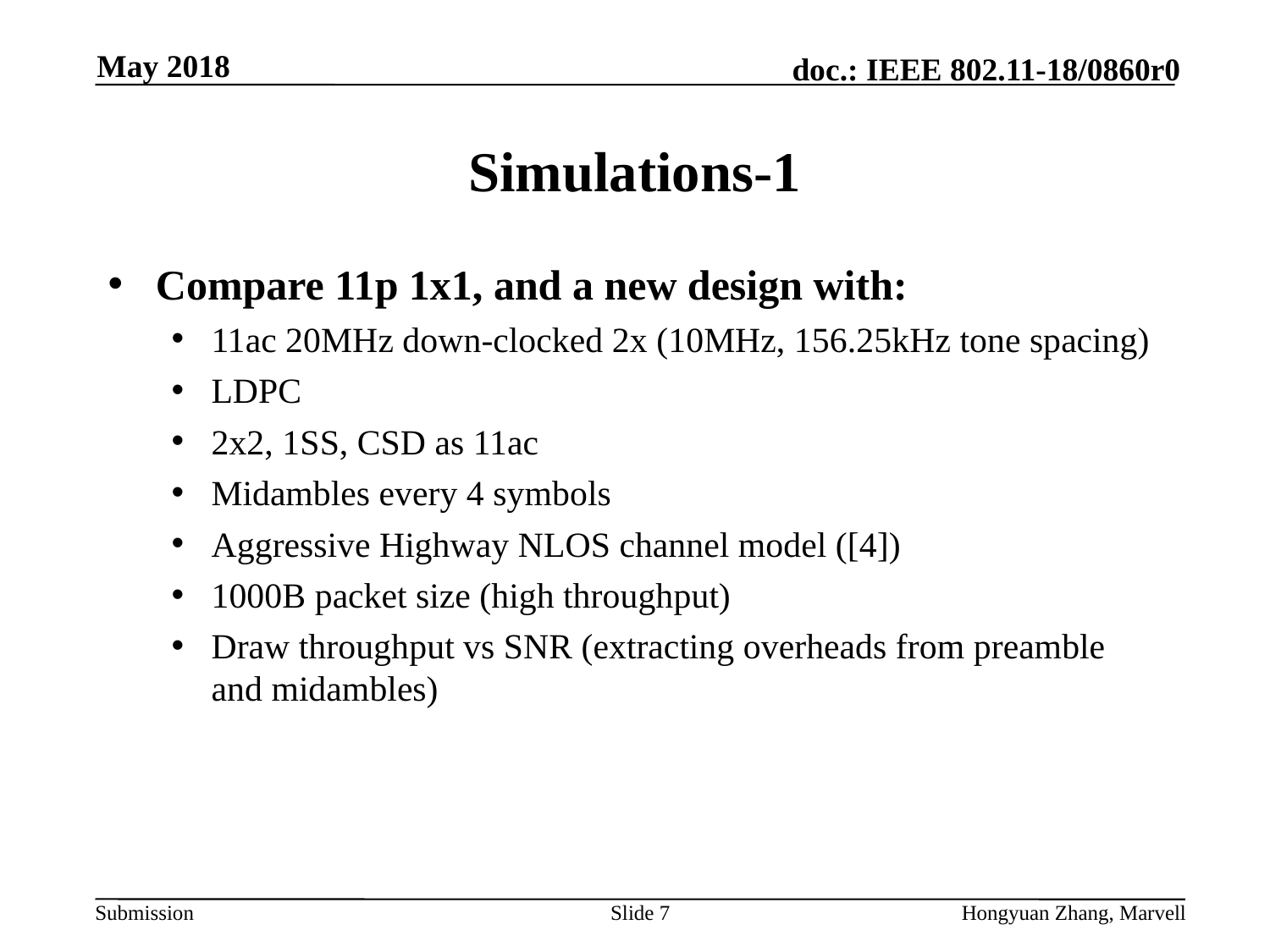

May 2018
# Simulations-1
Compare 11p 1x1, and a new design with:
11ac 20MHz down-clocked 2x (10MHz, 156.25kHz tone spacing)
LDPC
2x2, 1SS, CSD as 11ac
Midambles every 4 symbols
Aggressive Highway NLOS channel model ([4])
1000B packet size (high throughput)
Draw throughput vs SNR (extracting overheads from preamble and midambles)
Slide 7
Hongyuan Zhang, Marvell